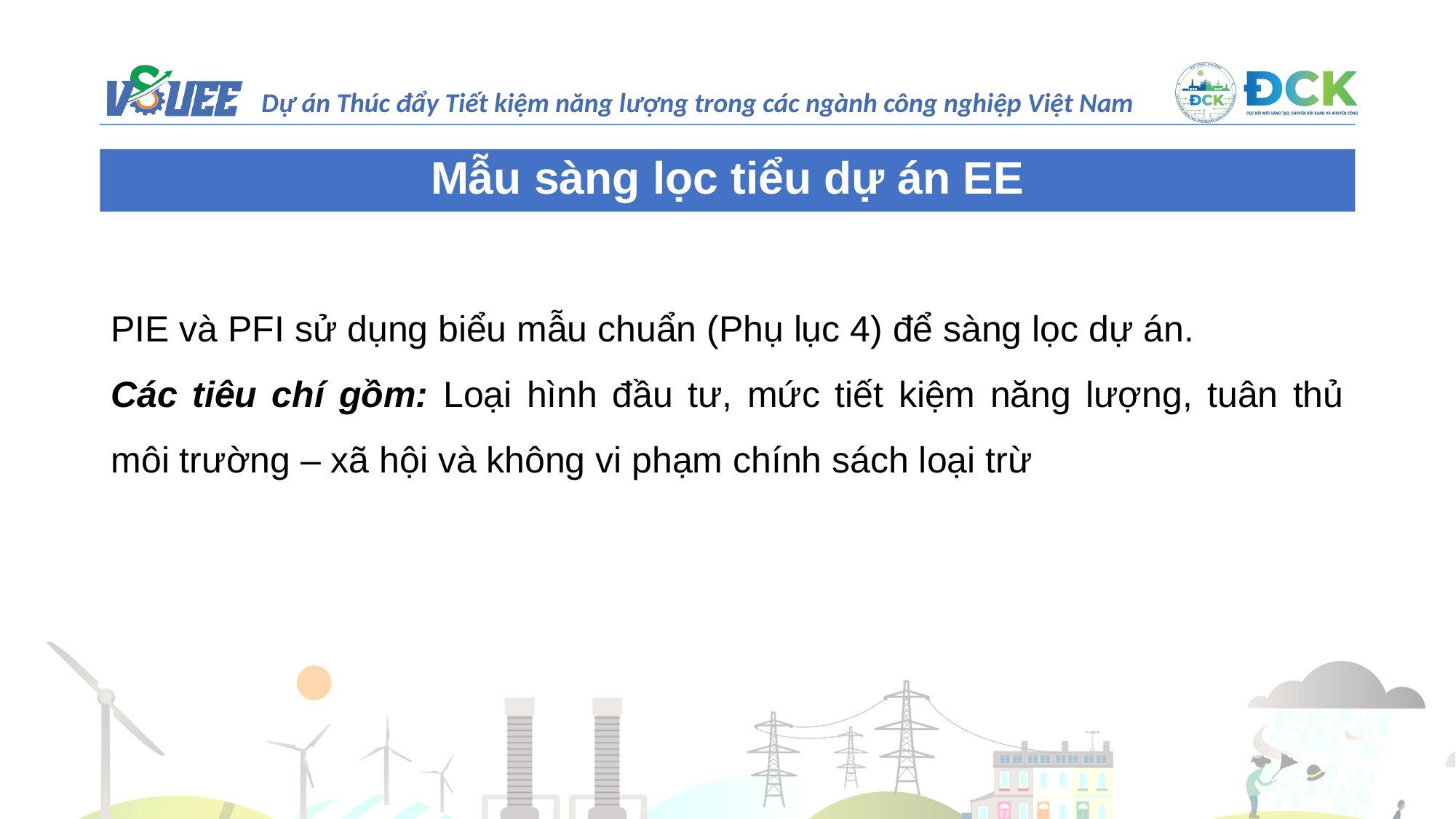

Mẫu sàng lọc tiểu dự án EE
PIE và PFI sử dụng biểu mẫu chuẩn (Phụ lục 4) để sàng lọc dự án.
Các tiêu chí gồm: Loại hình đầu tư, mức tiết kiệm năng lượng, tuân thủ môi trường – xã hội và không vi phạm chính sách loại trừ